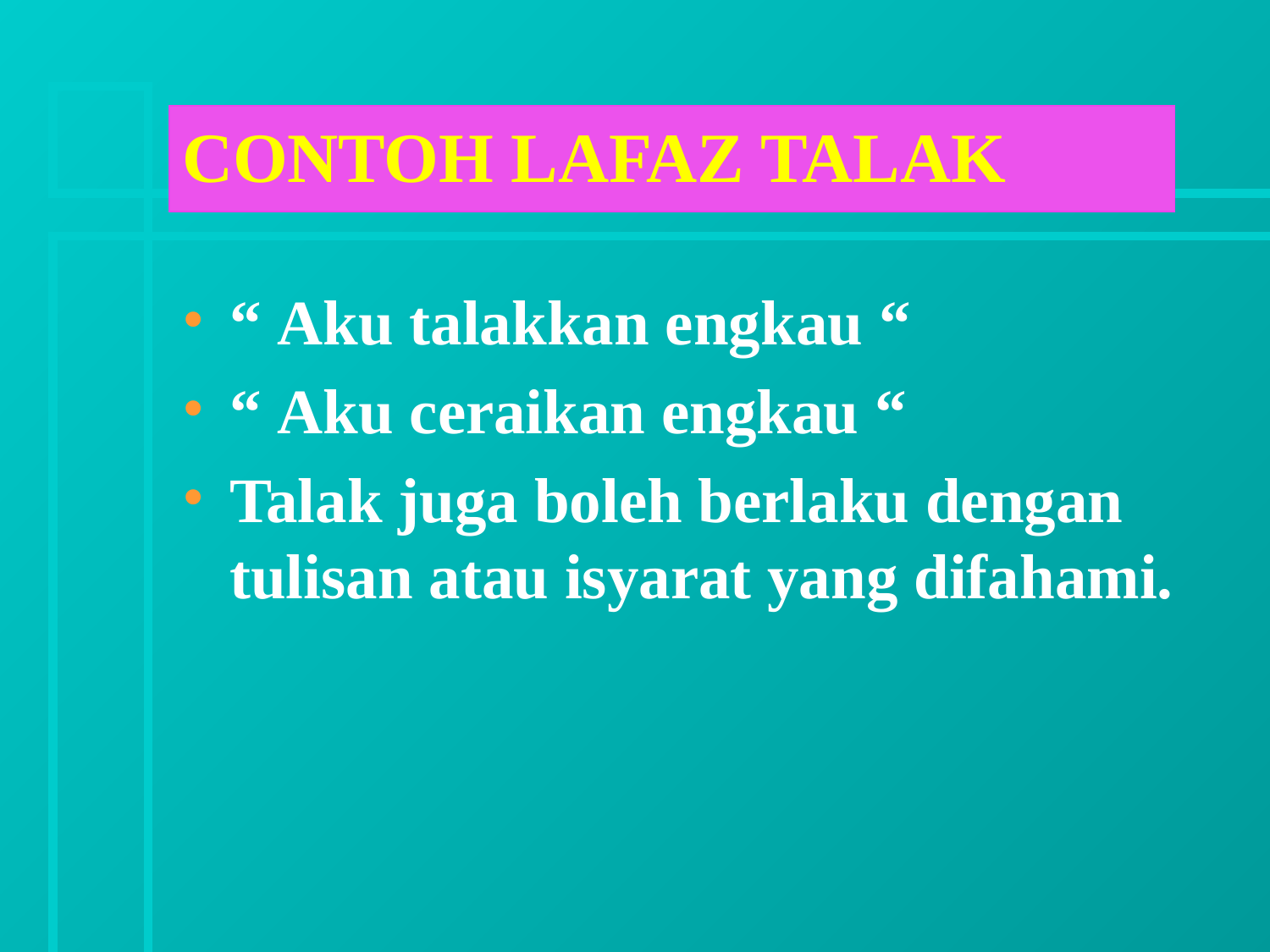

# CONTOH LAFAZ TALAK
“ Aku talakkan engkau “
“ Aku ceraikan engkau “
Talak juga boleh berlaku dengan tulisan atau isyarat yang difahami.